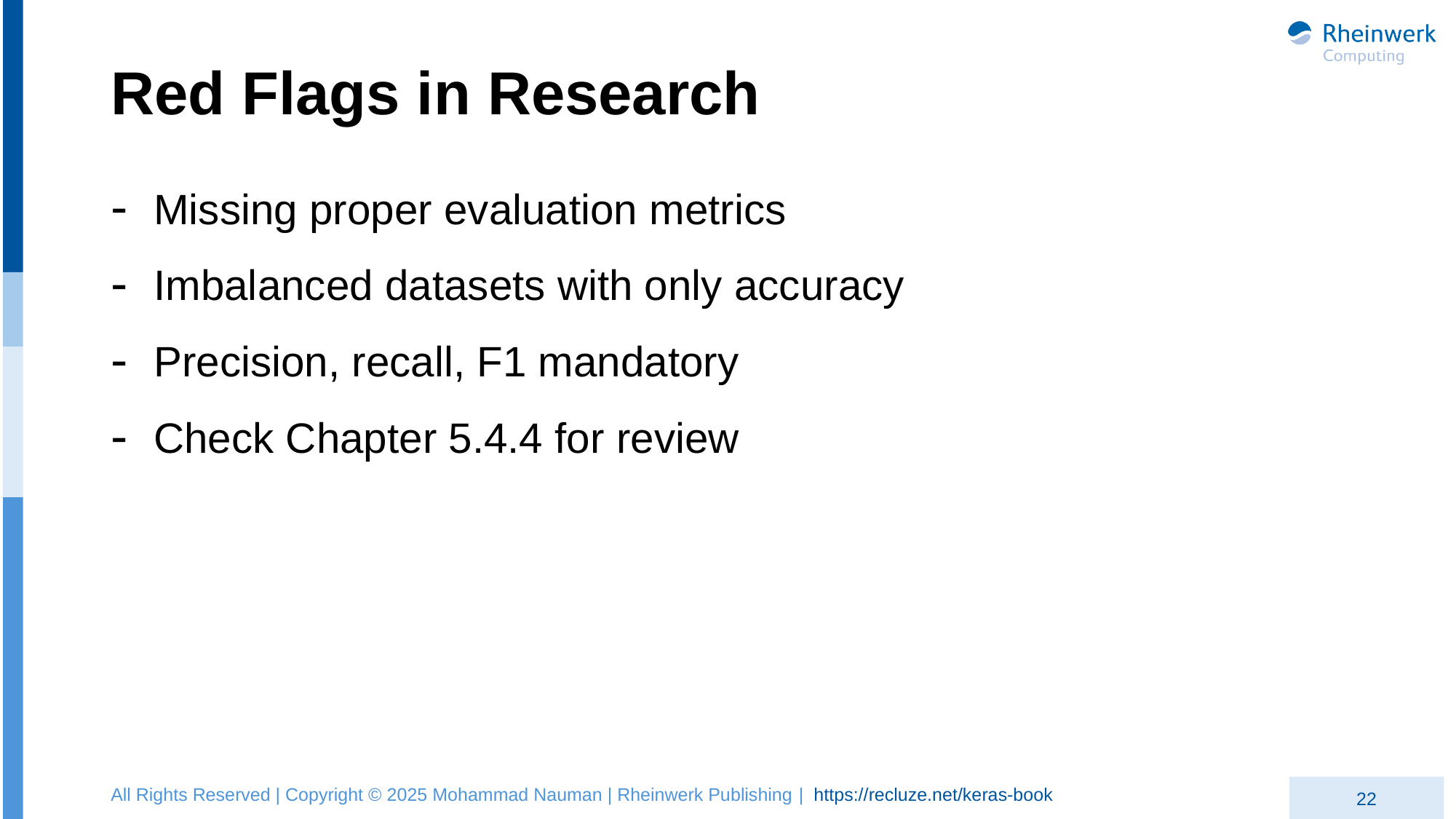

# Red Flags in Research
Missing proper evaluation metrics
Imbalanced datasets with only accuracy
Precision, recall, F1 mandatory
Check Chapter 5.4.4 for review